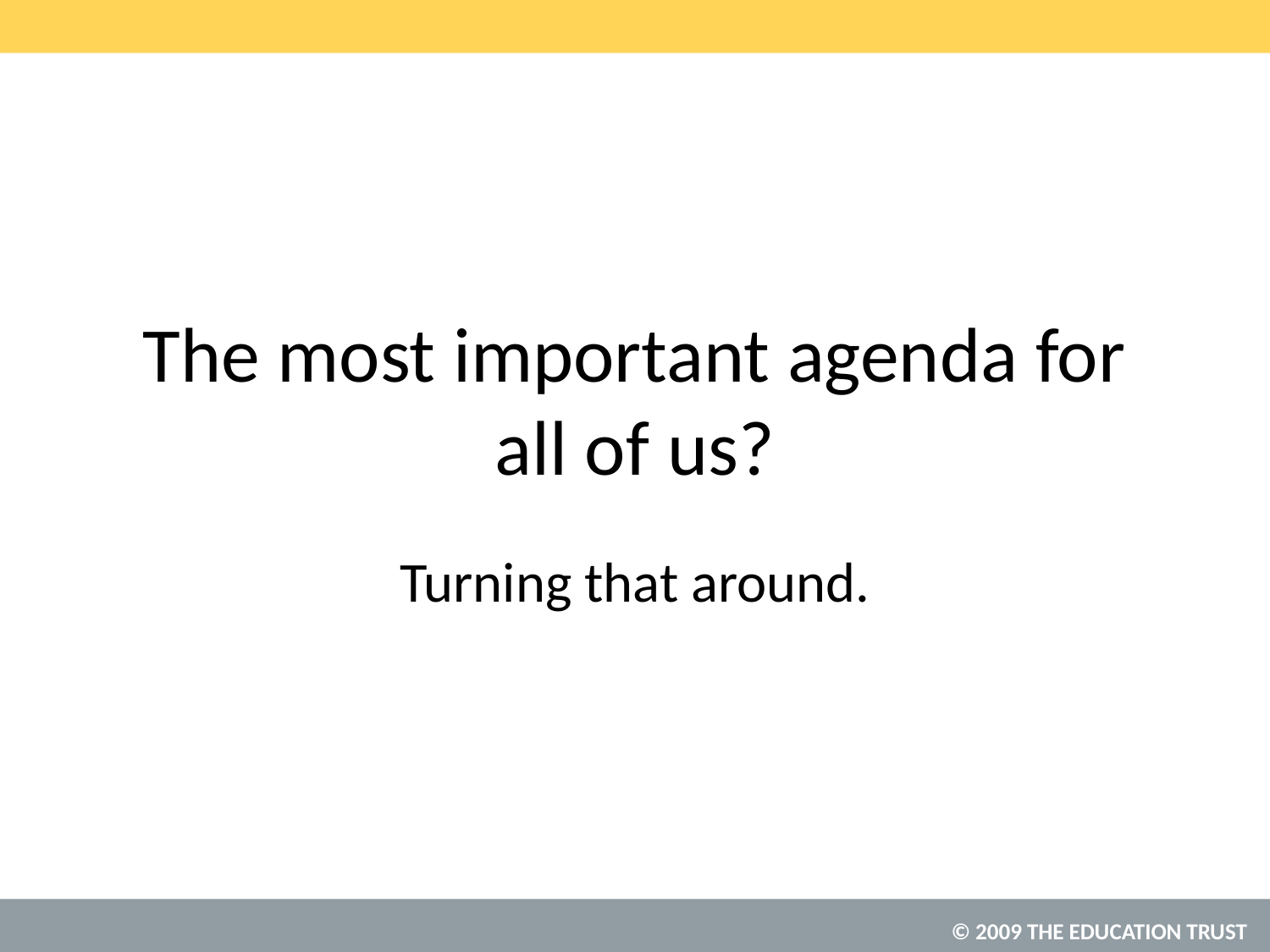

# The most important agenda for all of us?
Turning that around.